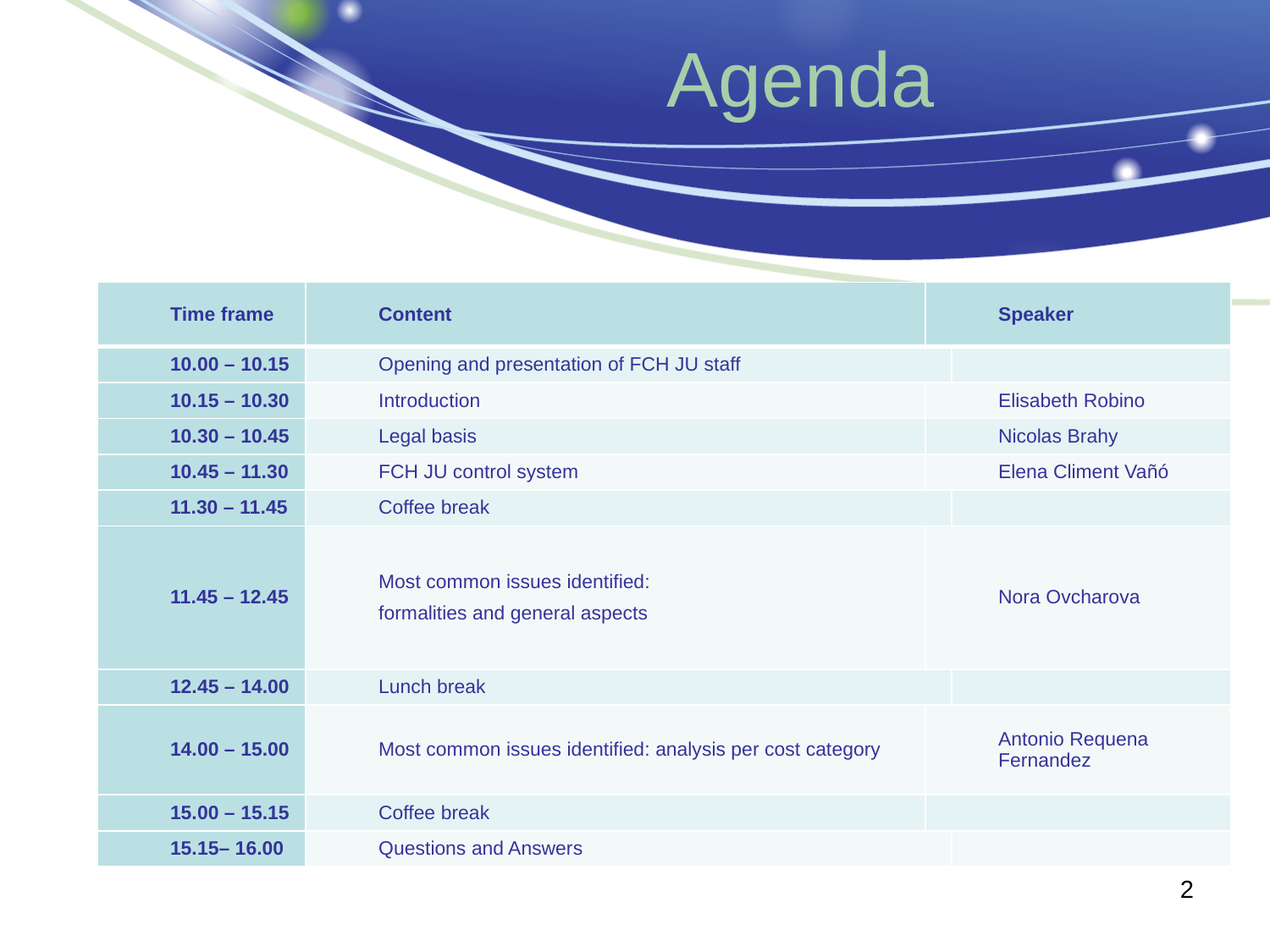

Agenda
| Time frame | Content | Speaker |  |
| --- | --- | --- | --- |
| 10.00 – 10.15 | Opening and presentation of FCH JU staff |  |  |
| 10.15 – 10.30 | Introduction | Elisabeth Robino |  |
| 10.30 – 10.45 | Legal basis | Nicolas Brahy |  |
| 10.45 – 11.30 | FCH JU control system | Elena Climent Vañó |  |
| 11.30 – 11.45 | Coffee break |  |  |
| 11.45 – 12.45 | Most common issues identified: formalities and general aspects | Nora Ovcharova |  |
| 12.45 – 14.00 | Lunch break |  |  |
| 14.00 – 15.00 | Most common issues identified: analysis per cost category | Antonio Requena Fernandez |  |
| 15.00 – 15.15 | Coffee break |  |  |
| 15.15– 16.00 | Questions and Answers |  |  |
2